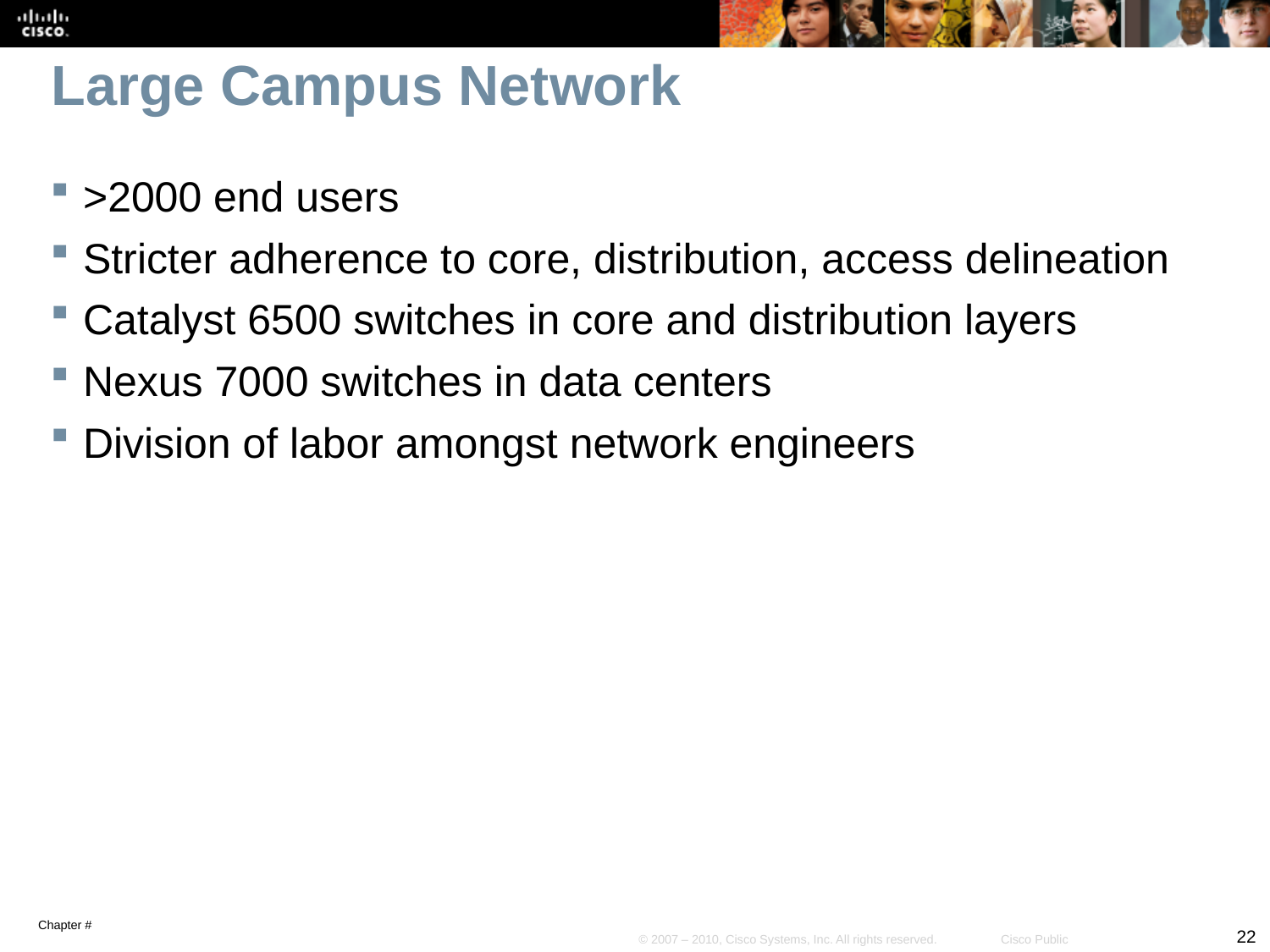

# Large Campus Network
>2000 end users
Stricter adherence to core, distribution, access delineation
Catalyst 6500 switches in core and distribution layers
Nexus 7000 switches in data centers
Division of labor amongst network engineers